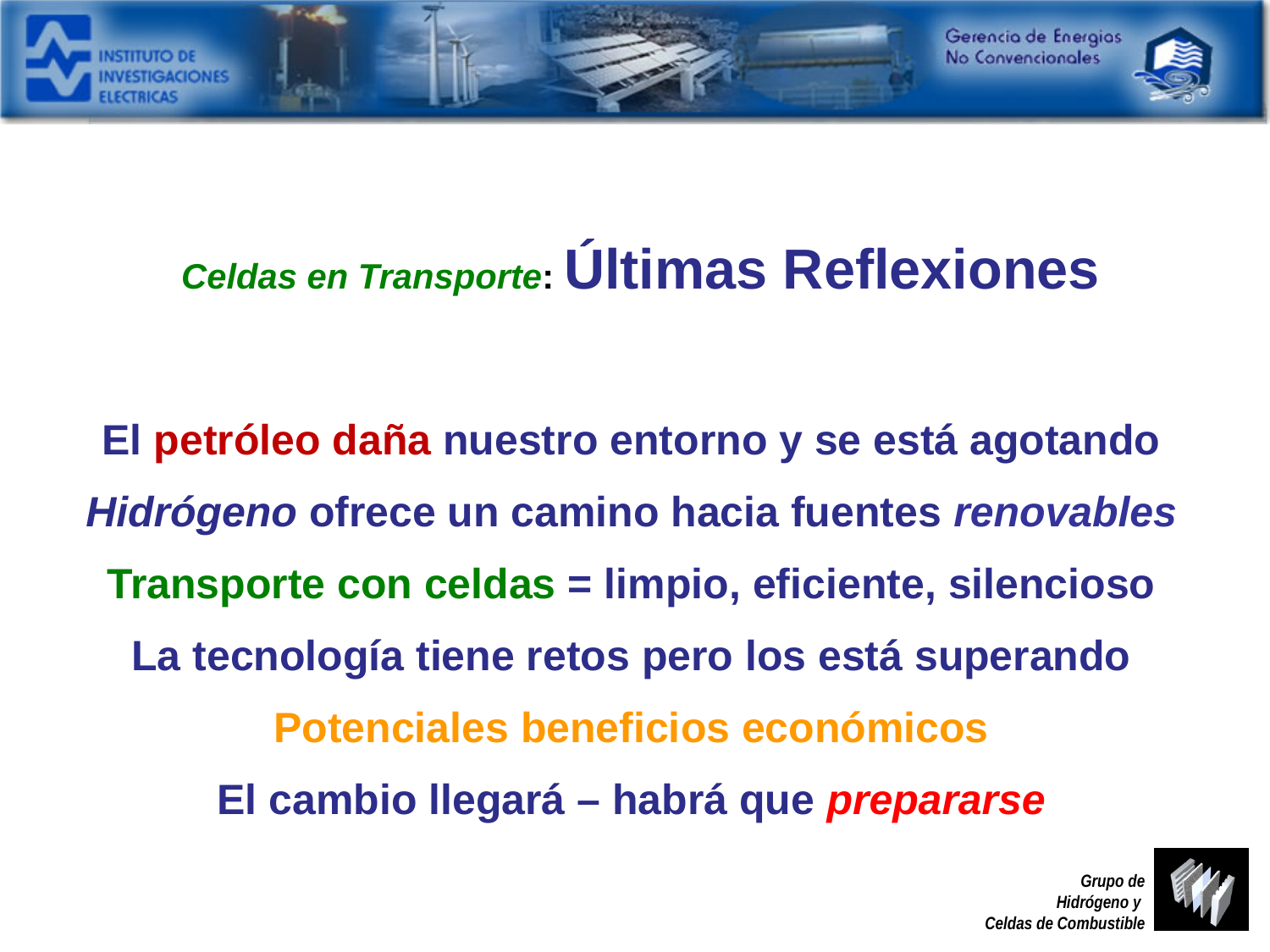

Celdas en Transporte: Últimas Reflexiones
El petróleo daña nuestro entorno y se está agotando
Hidrógeno ofrece un camino hacia fuentes renovables
Transporte con celdas = limpio, eficiente, silencioso
La tecnología tiene retos pero los está superando
Potenciales beneficios económicos
El cambio llegará – habrá que prepararse